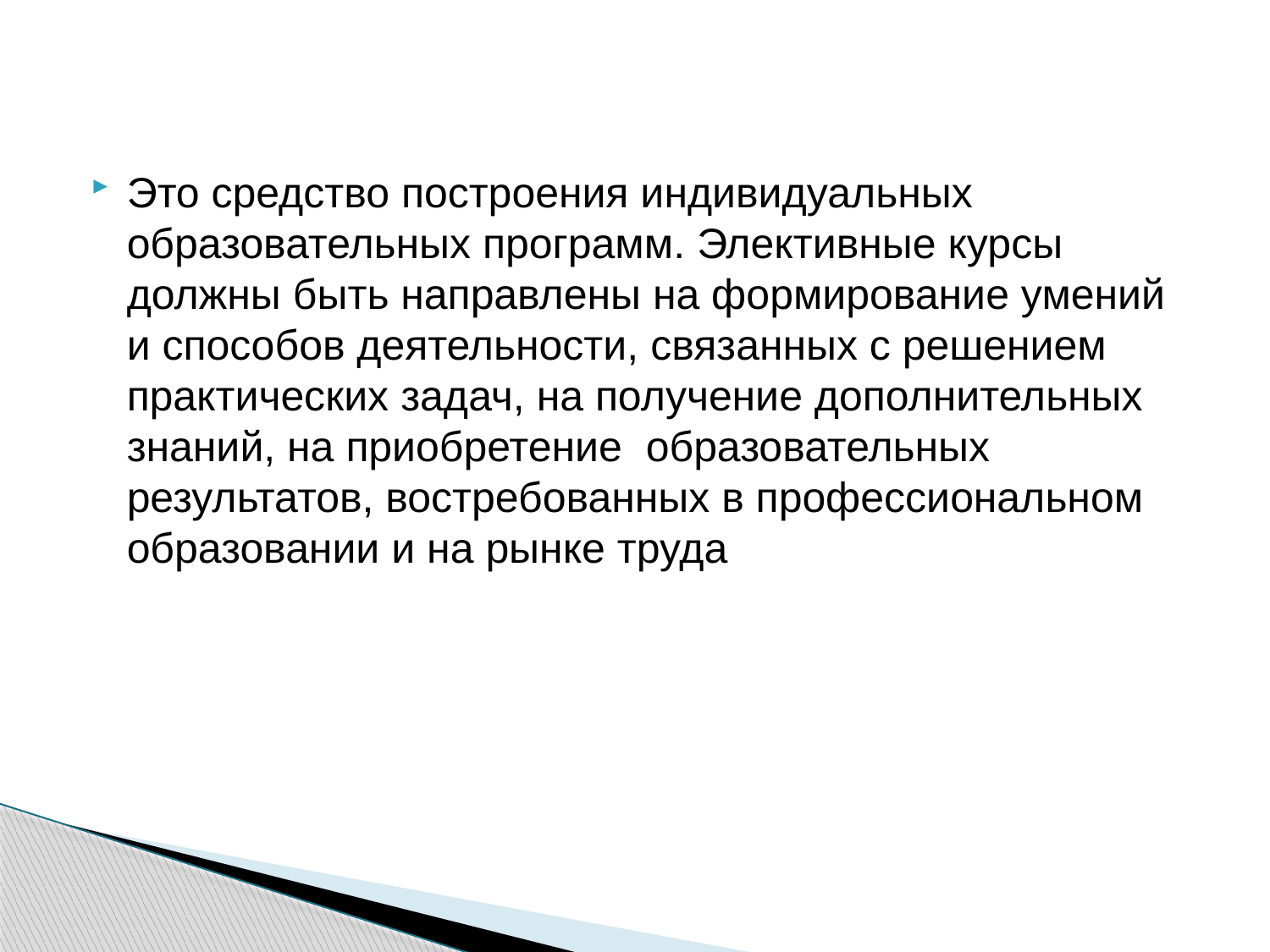

#
Это средство построения индивидуальных образовательных программ. Элективные курсы должны быть направлены на формирование умений и способов деятельности, связанных с решением практических задач, на получение дополнительных знаний, на приобретение  образовательных результатов, востребованных в профессиональном образовании и на рынке труда